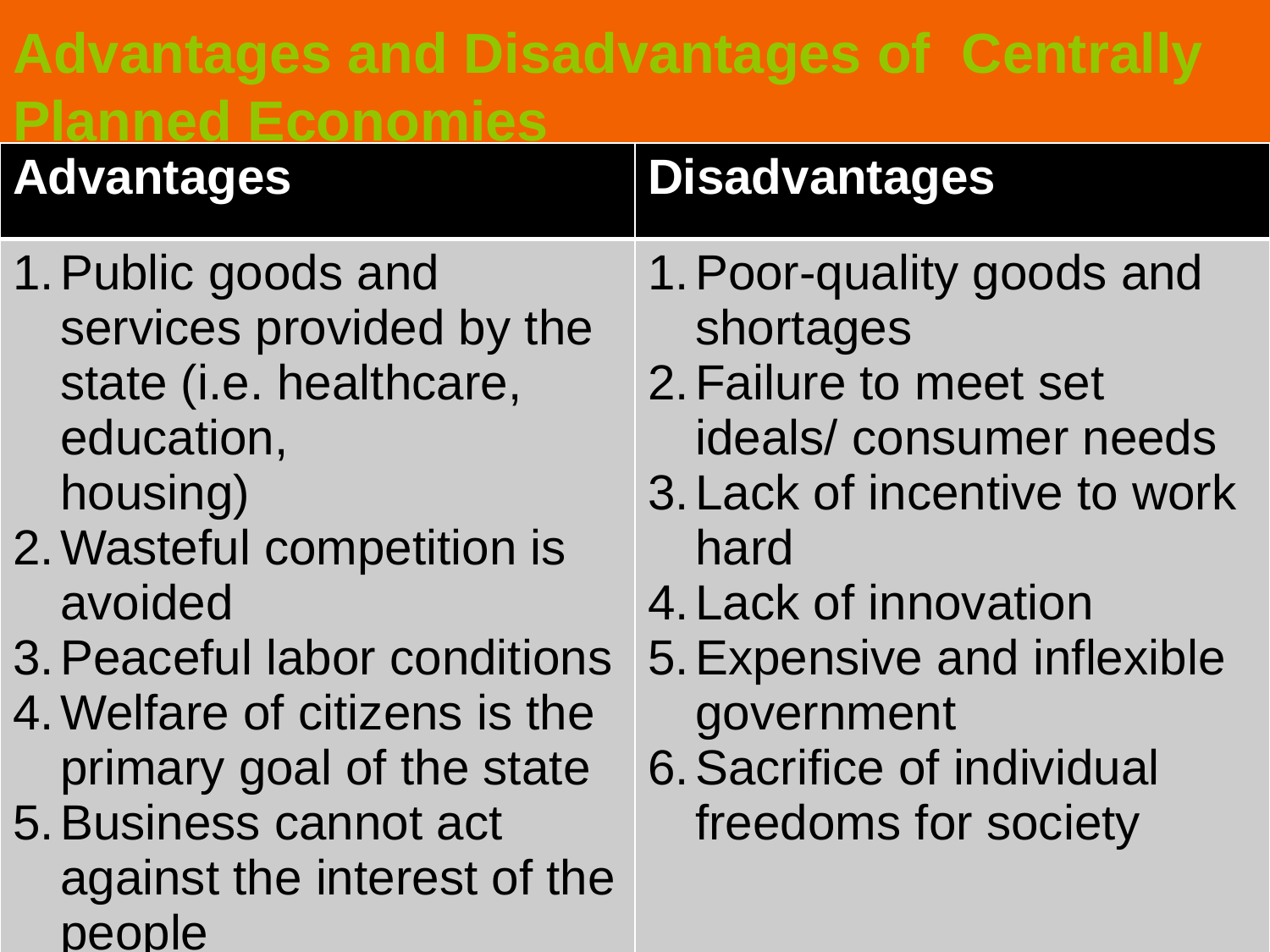

# Advantages and Disadvantages of  Centrally Planned Economies
| Advantages | Disadvantages |
| --- | --- |
| Public goods and services provided by the state (i.e. healthcare, education, housing) Wasteful competition is avoided Peaceful labor conditions Welfare of citizens is the primary goal of the state Business cannot act against the interest of the people | Poor-quality goods and shortages Failure to meet set ideals/ consumer needs Lack of incentive to work hard Lack of innovation Expensive and inflexible government Sacrifice of individual freedoms for society |